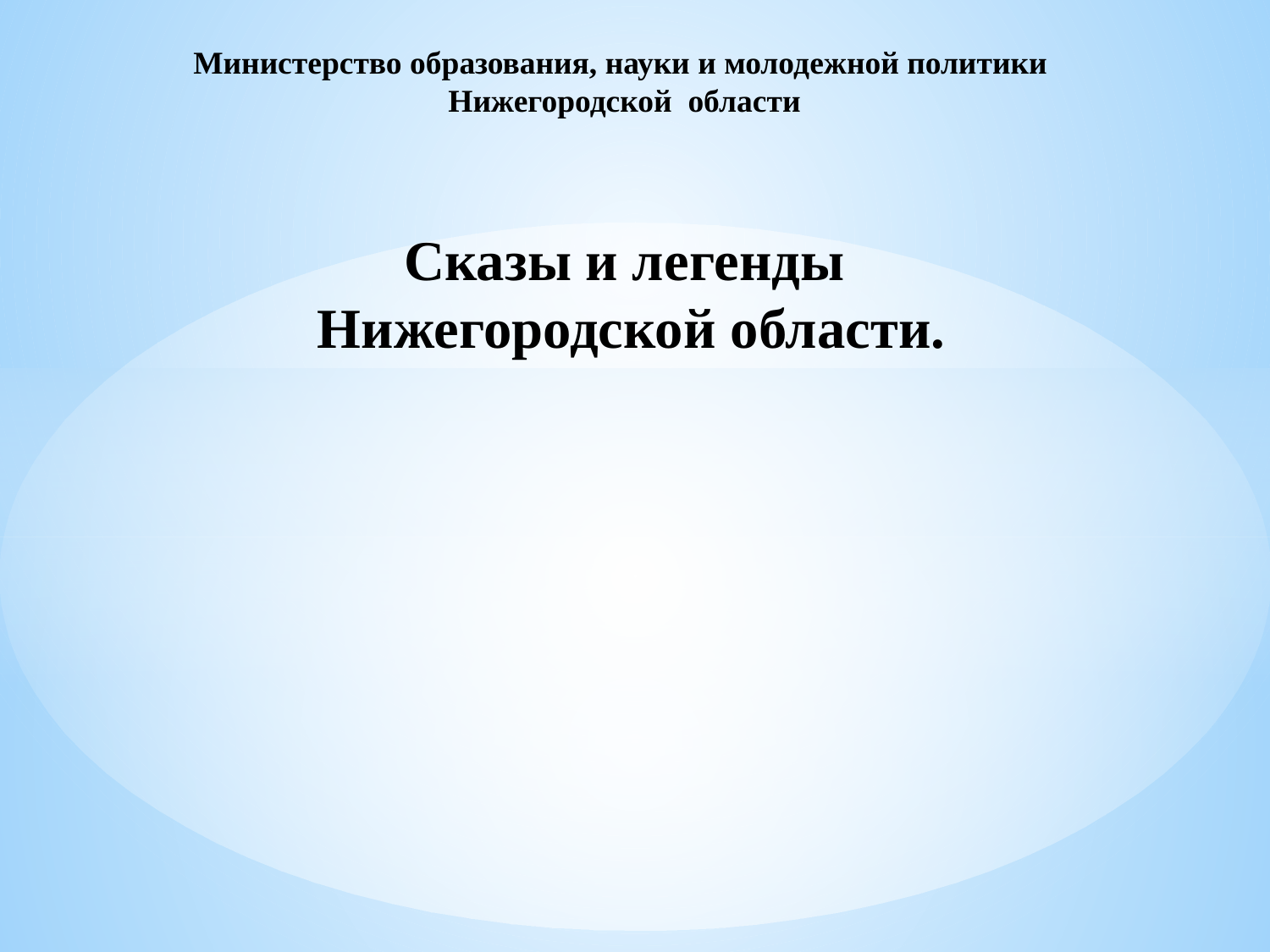

# Министерство образования, науки и молодежной политики Нижегородской  области Сказы и легенды Нижегородской области.